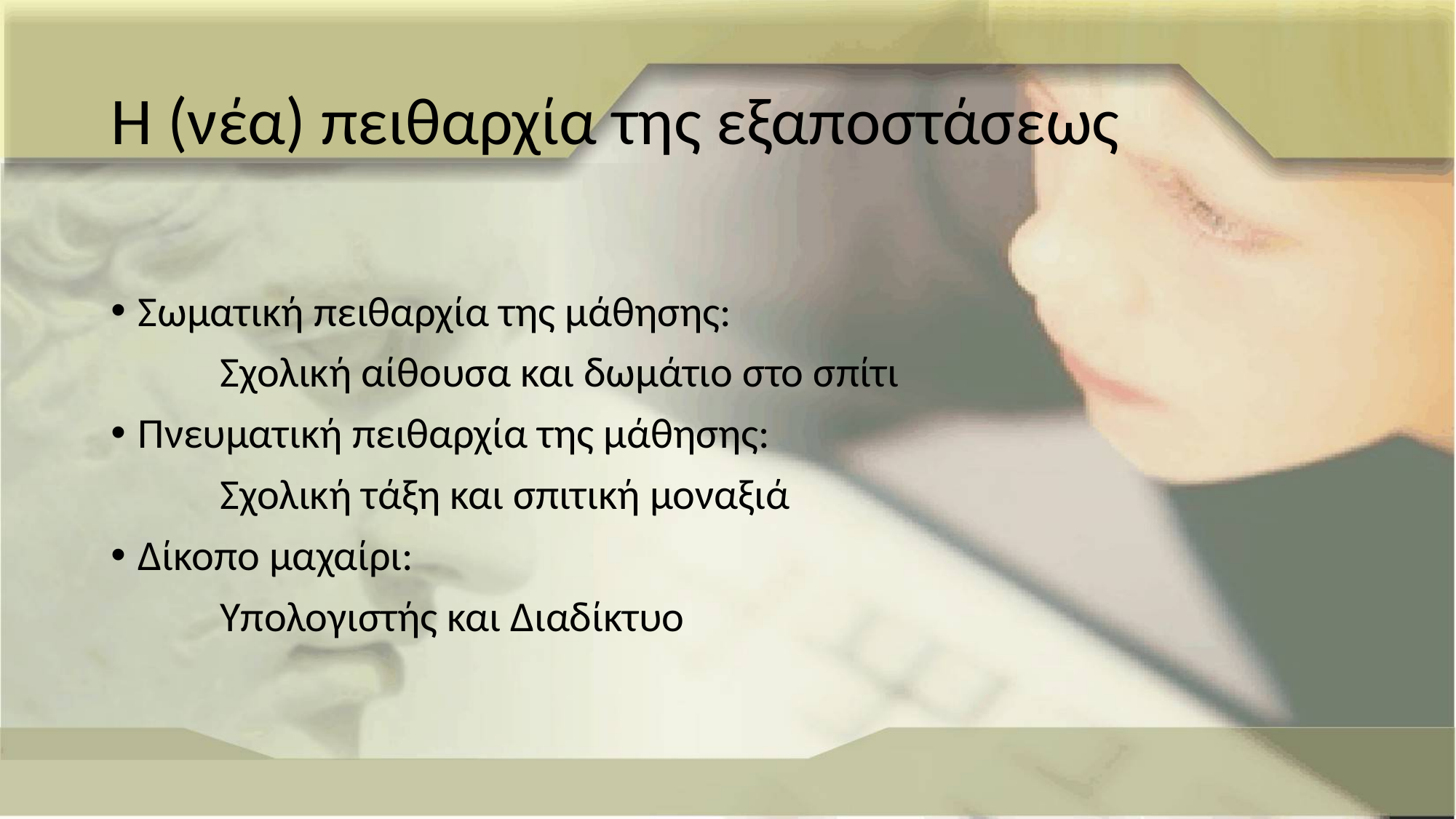

# Η (νέα) πειθαρχία της εξαποστάσεως

Σωματική πειθαρχία της μάθησης:
	Σχολική αίθουσα και δωμάτιο στο σπίτι
Πνευματική πειθαρχία της μάθησης:
	Σχολική τάξη και σπιτική μοναξιά
Δίκοπο μαχαίρι:
	Υπολογιστής και Διαδίκτυο